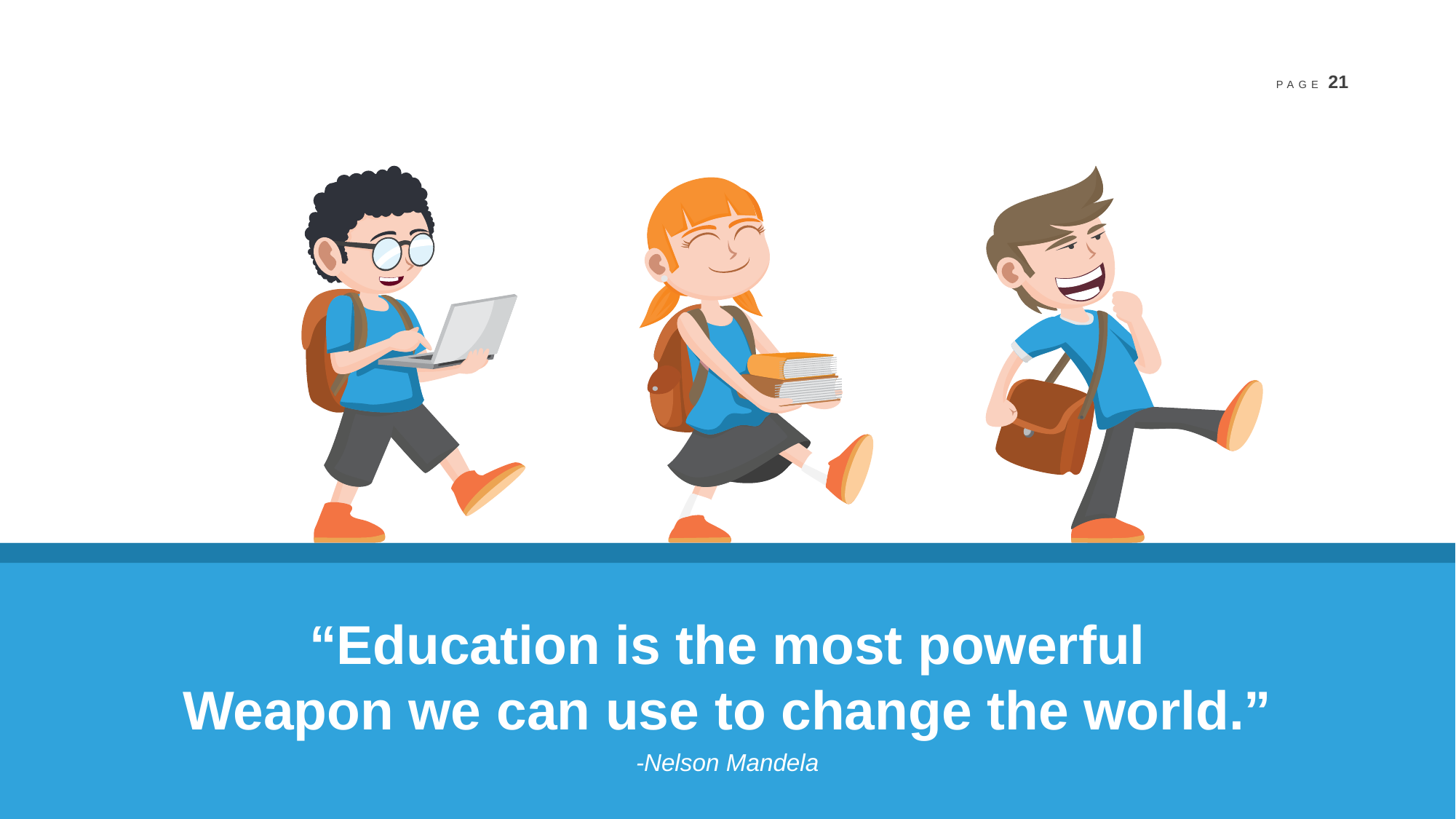

“Education is the most powerful
Weapon we can use to change the world.”
-Nelson Mandela